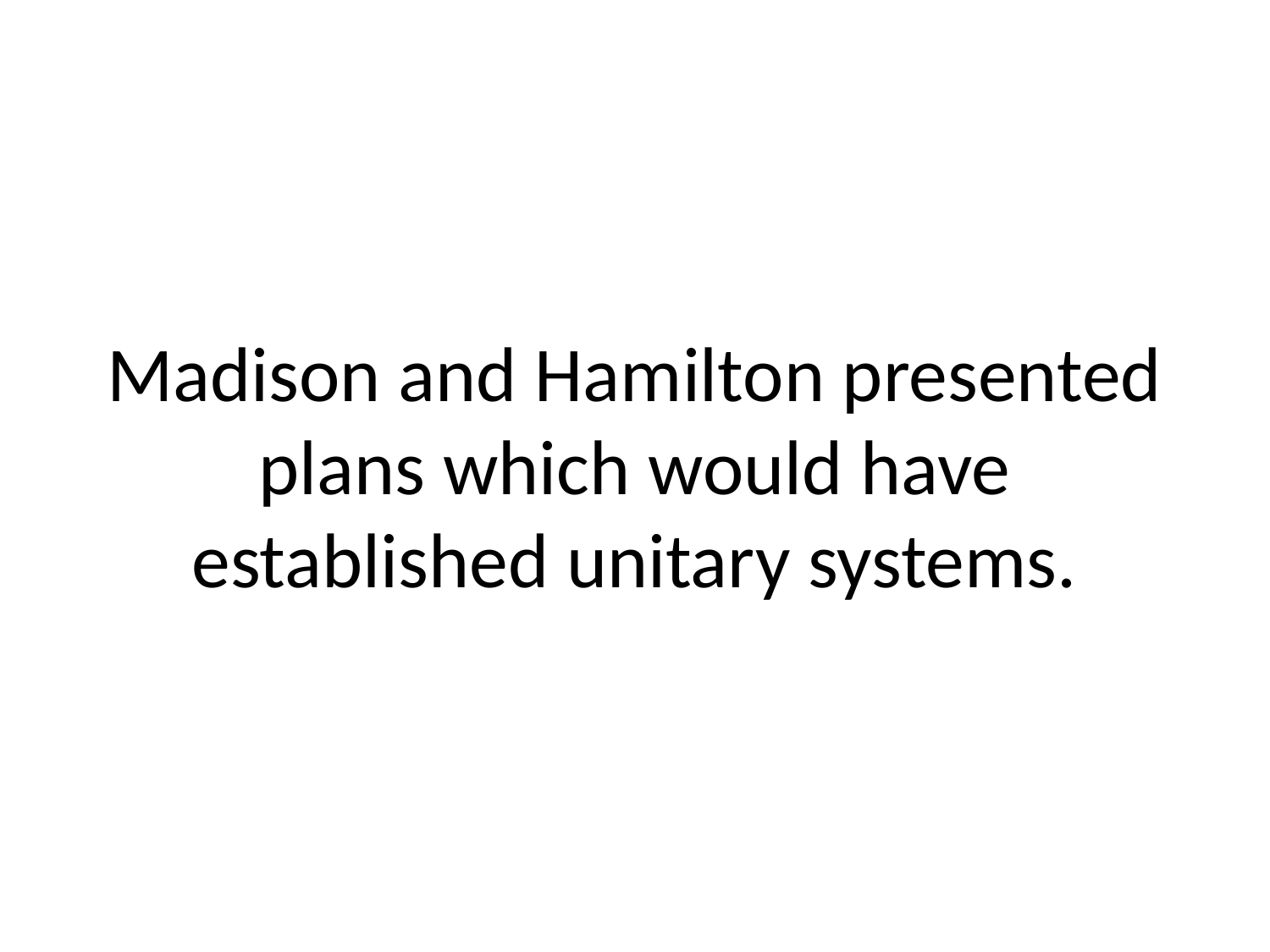

# Madison and Hamilton presented plans which would have established unitary systems.